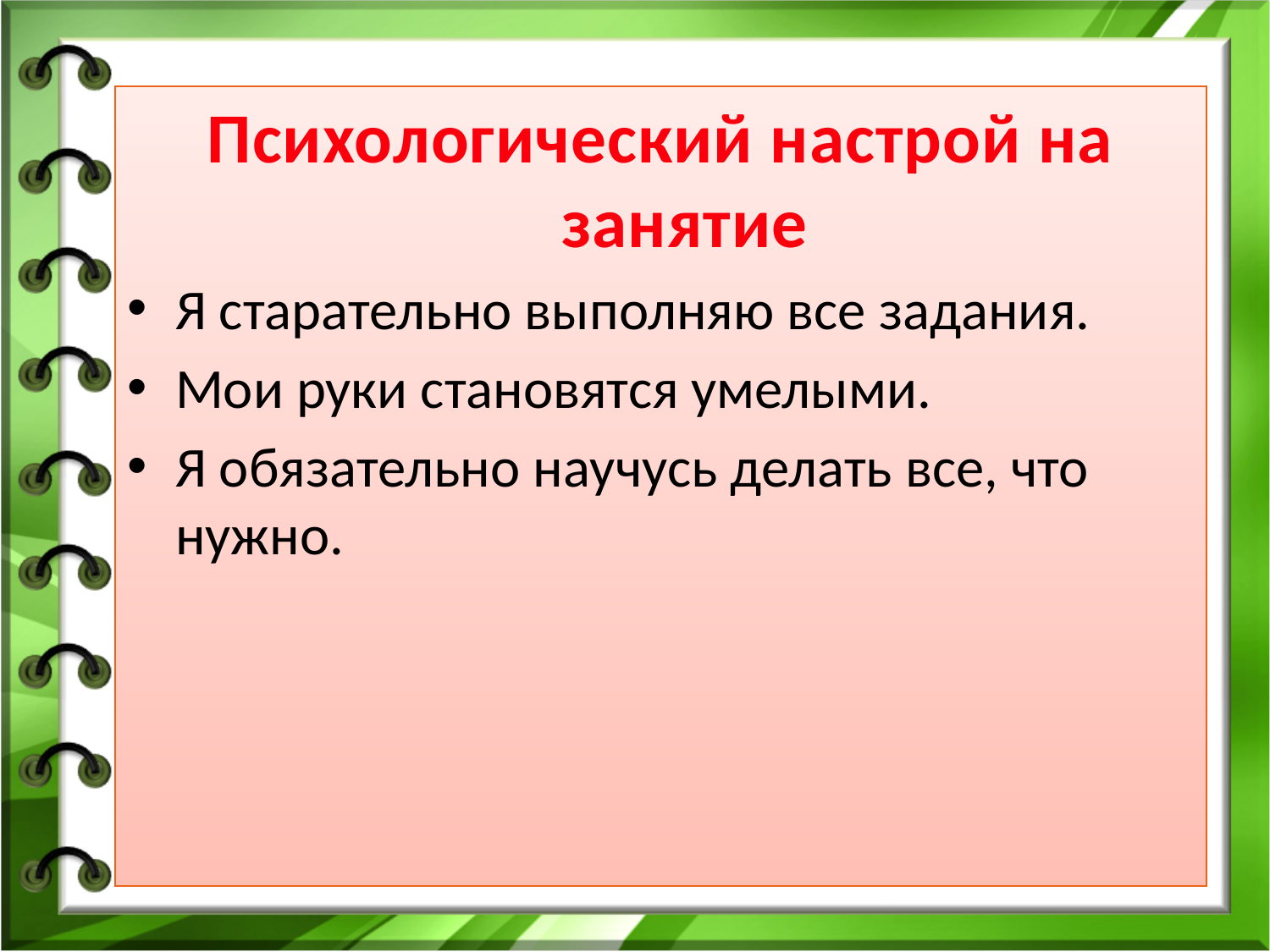

Психологический настрой на занятие
Я старательно выполняю все задания.
Мои руки становятся умелыми.
Я обязательно научусь делать все, что нужно.